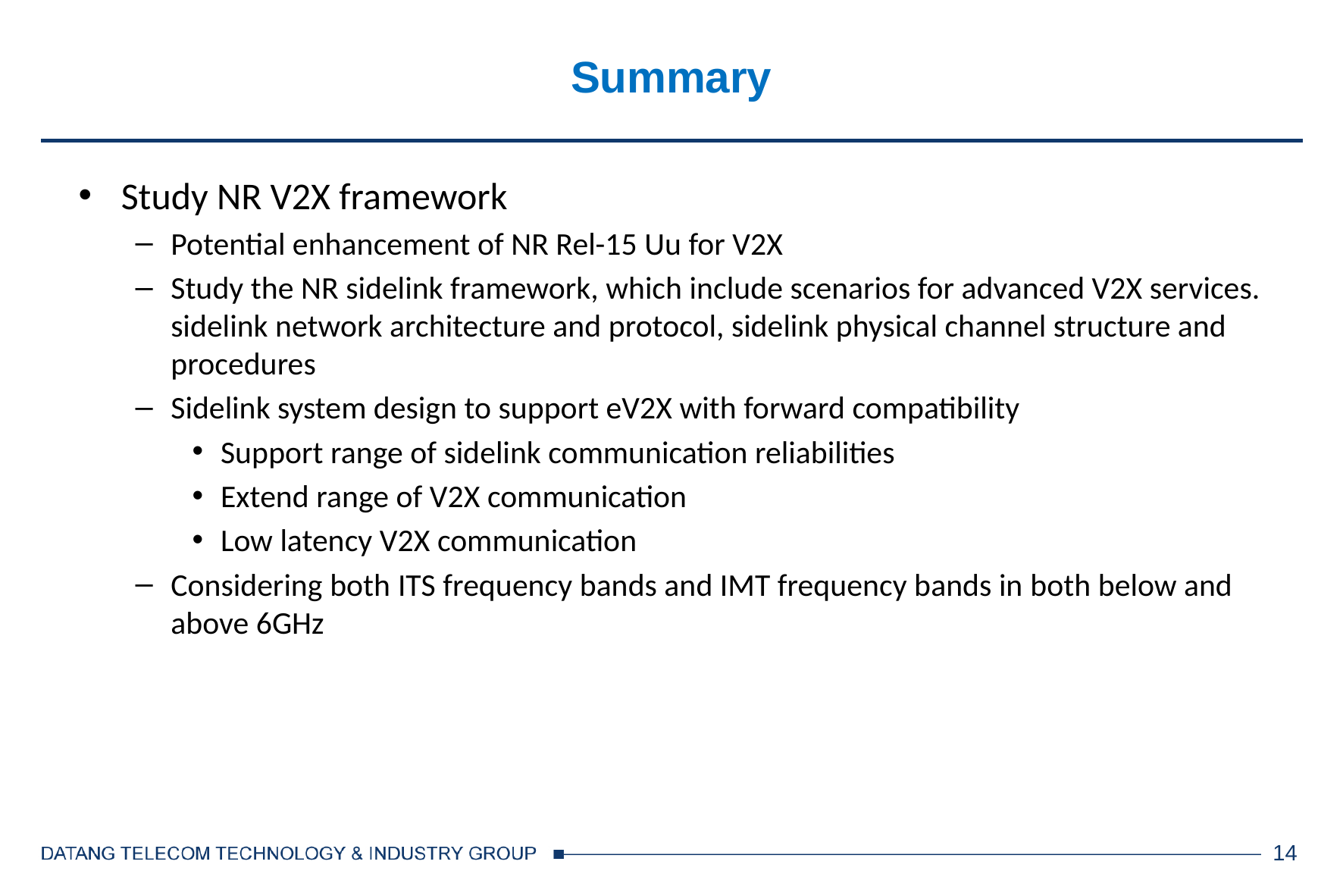

# Summary
Study NR V2X framework
Potential enhancement of NR Rel-15 Uu for V2X
Study the NR sidelink framework, which include scenarios for advanced V2X services. sidelink network architecture and protocol, sidelink physical channel structure and procedures
Sidelink system design to support eV2X with forward compatibility
Support range of sidelink communication reliabilities
Extend range of V2X communication
Low latency V2X communication
Considering both ITS frequency bands and IMT frequency bands in both below and above 6GHz

14